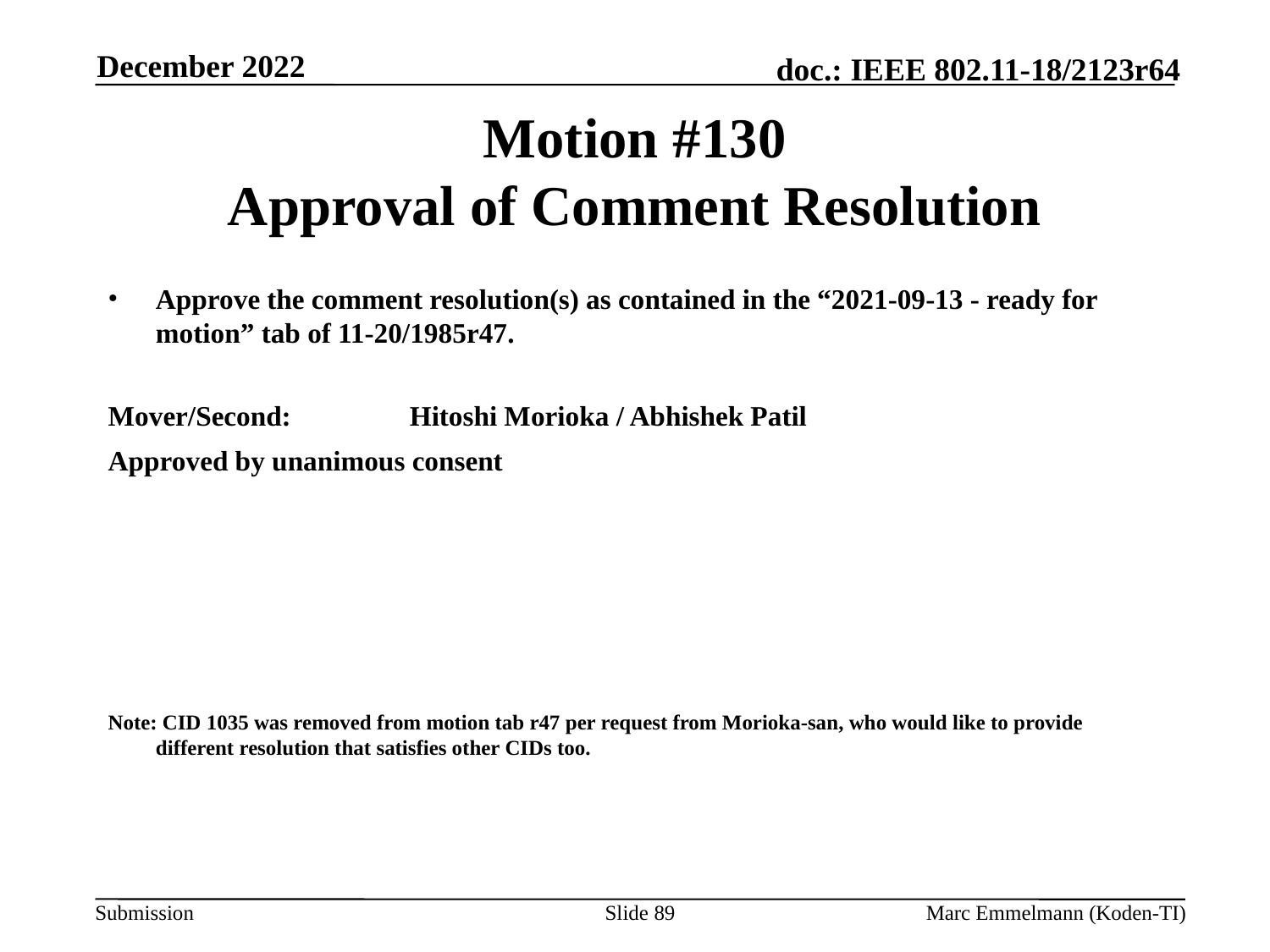

December 2022
# Motion #130 Approval of Comment Resolution
Approve the comment resolution(s) as contained in the “2021-09-13 - ready for motion” tab of 11-20/1985r47.

Mover/Second:	Hitoshi Morioka / Abhishek Patil
Approved by unanimous consent

Note: CID 1035 was removed from motion tab r47 per request from Morioka-san, who would like to provide different resolution that satisfies other CIDs too.
Slide 89
Marc Emmelmann (Koden-TI)